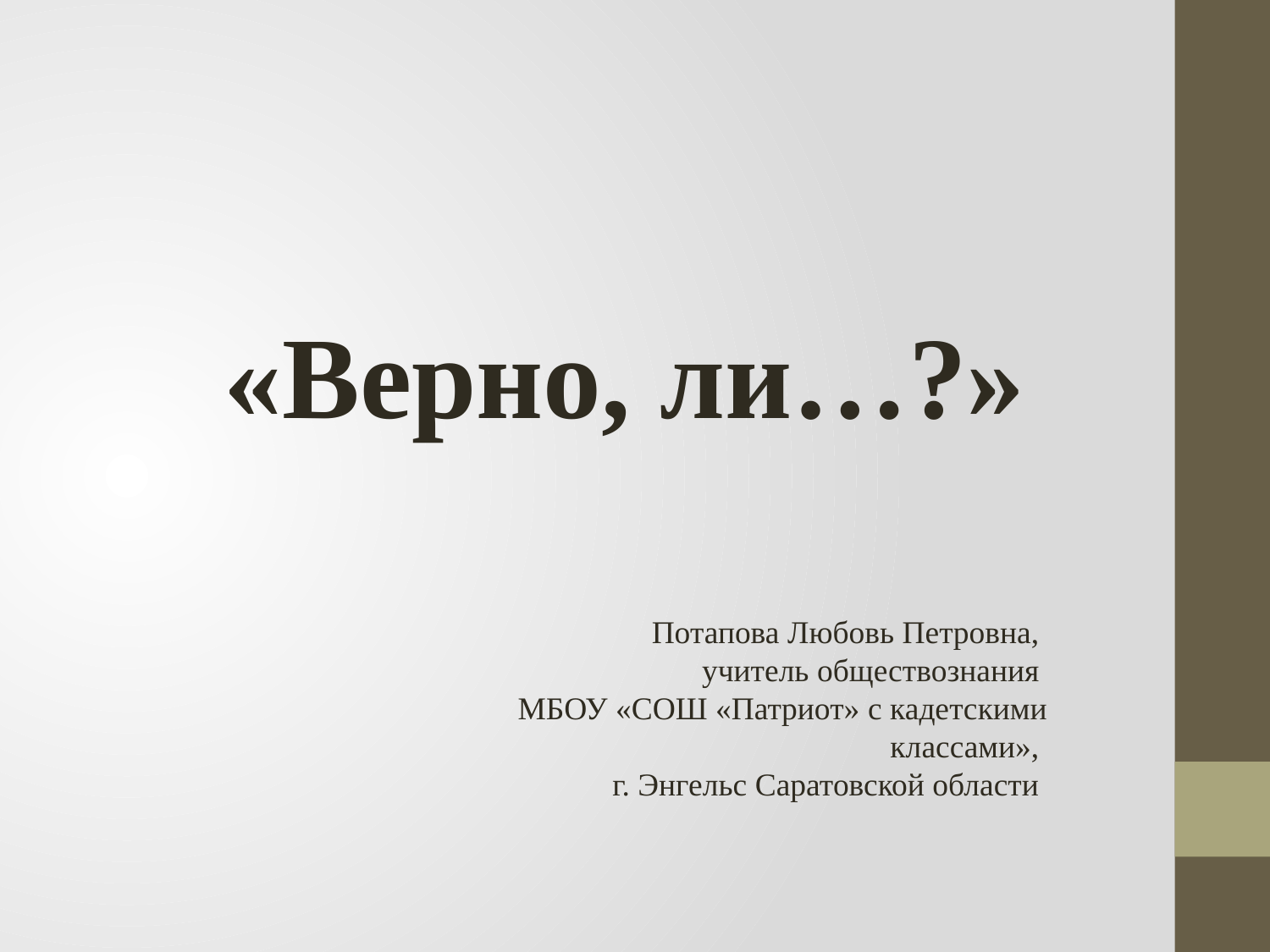

«Верно, ли…?»
Потапова Любовь Петровна,
учитель обществознания
МБОУ «СОШ «Патриот» с кадетскими классами»,
г. Энгельс Саратовской области